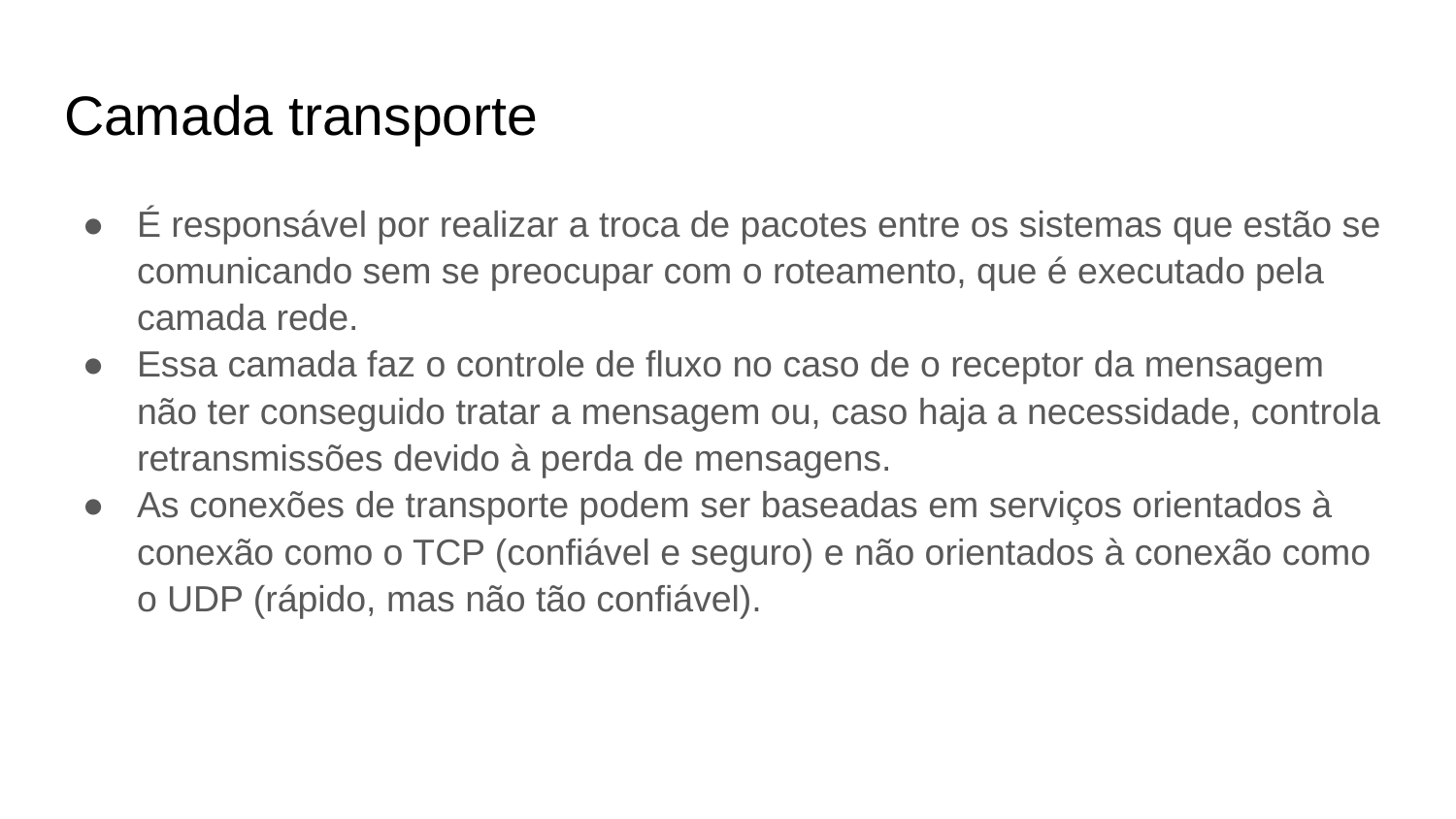

# Camada transporte
É responsável por realizar a troca de pacotes entre os sistemas que estão se comunicando sem se preocupar com o roteamento, que é executado pela camada rede.
Essa camada faz o controle de fluxo no caso de o receptor da mensagem não ter conseguido tratar a mensagem ou, caso haja a necessidade, controla retransmissões devido à perda de mensagens.
As conexões de transporte podem ser baseadas em serviços orientados à conexão como o TCP (confiável e seguro) e não orientados à conexão como o UDP (rápido, mas não tão confiável).